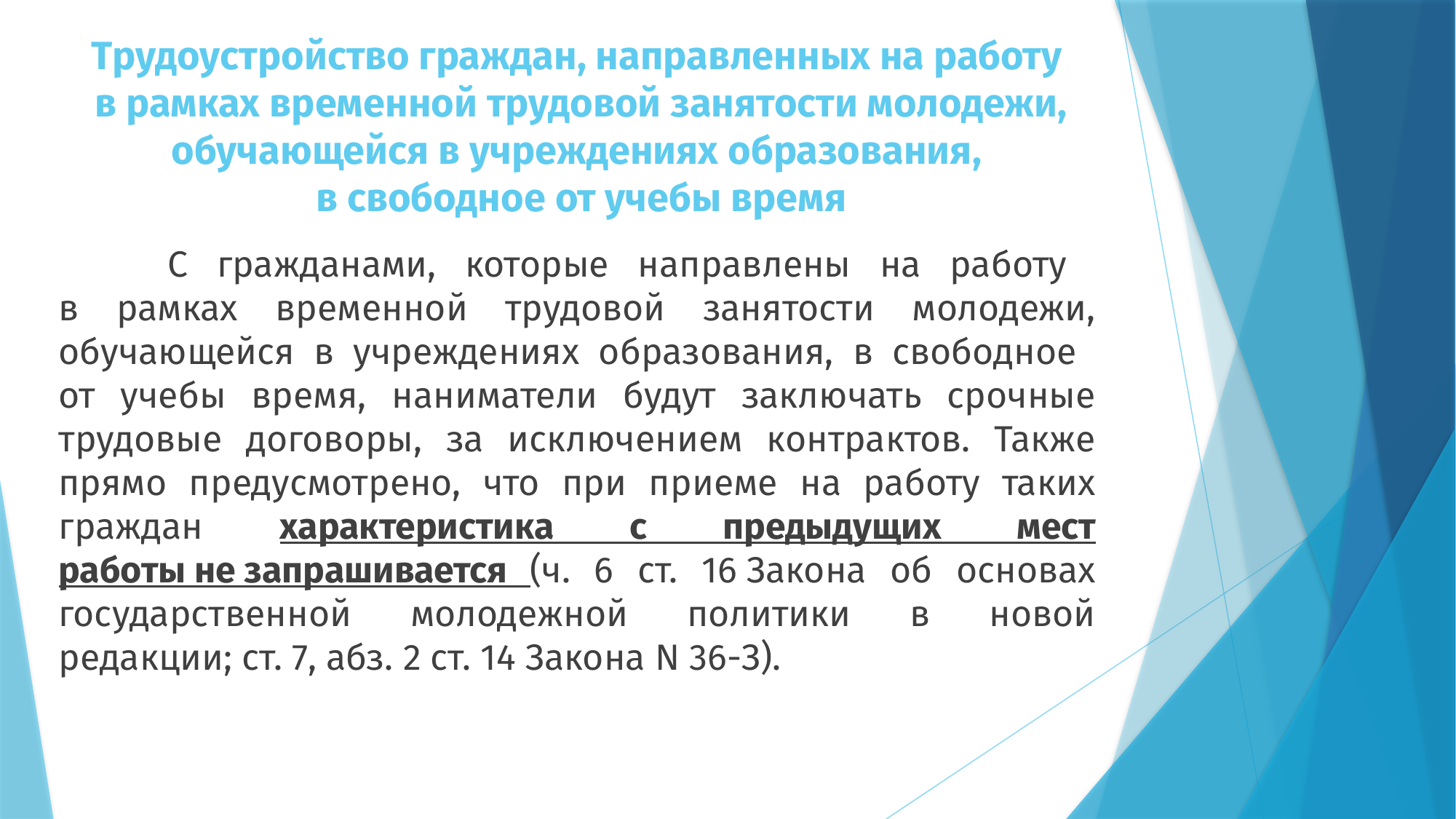

# Трудоустройство граждан, направленных на работу в рамках временной трудовой занятости молодежи, обучающейся в учреждениях образования, в свободное от учебы время
	С гражданами, которые направлены на работу
в рамках временной трудовой занятости молодежи, обучающейся в учреждениях образования, в свободное
от учебы время, наниматели будут заключать срочные трудовые договоры, за исключением контрактов. Также прямо предусмотрено, что при приеме на работу таких граждан характеристика с предыдущих мест работы не запрашивается (ч. 6 ст. 16 Закона об основах государственной молодежной политики в новой редакции; ст. 7, абз. 2 ст. 14 Закона N 36-З).